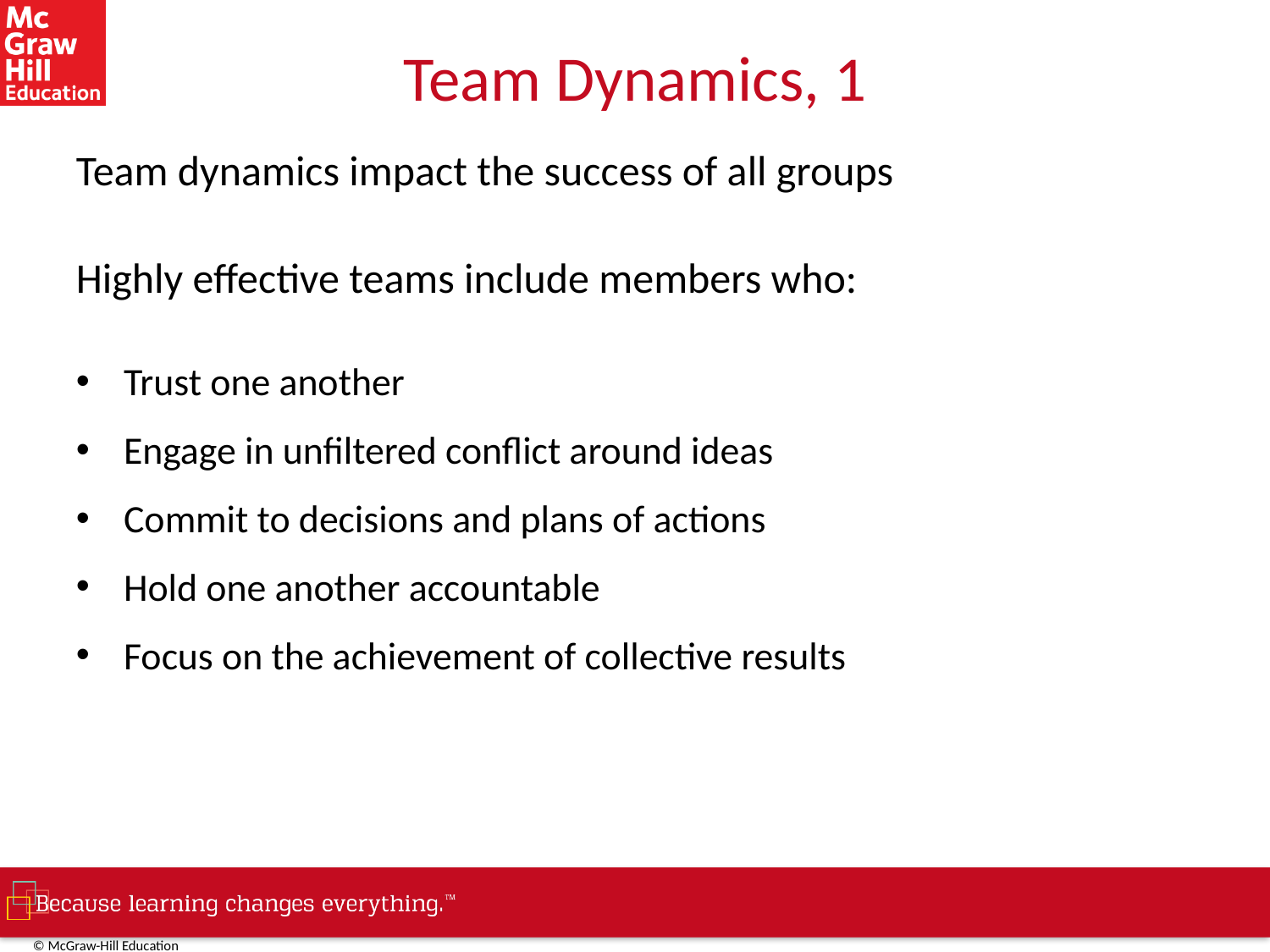

# Team Dynamics, 1
Team dynamics impact the success of all groups

Highly effective teams include members who:

Trust one another
Engage in unfiltered conflict around ideas
Commit to decisions and plans of actions
Hold one another accountable
Focus on the achievement of collective results